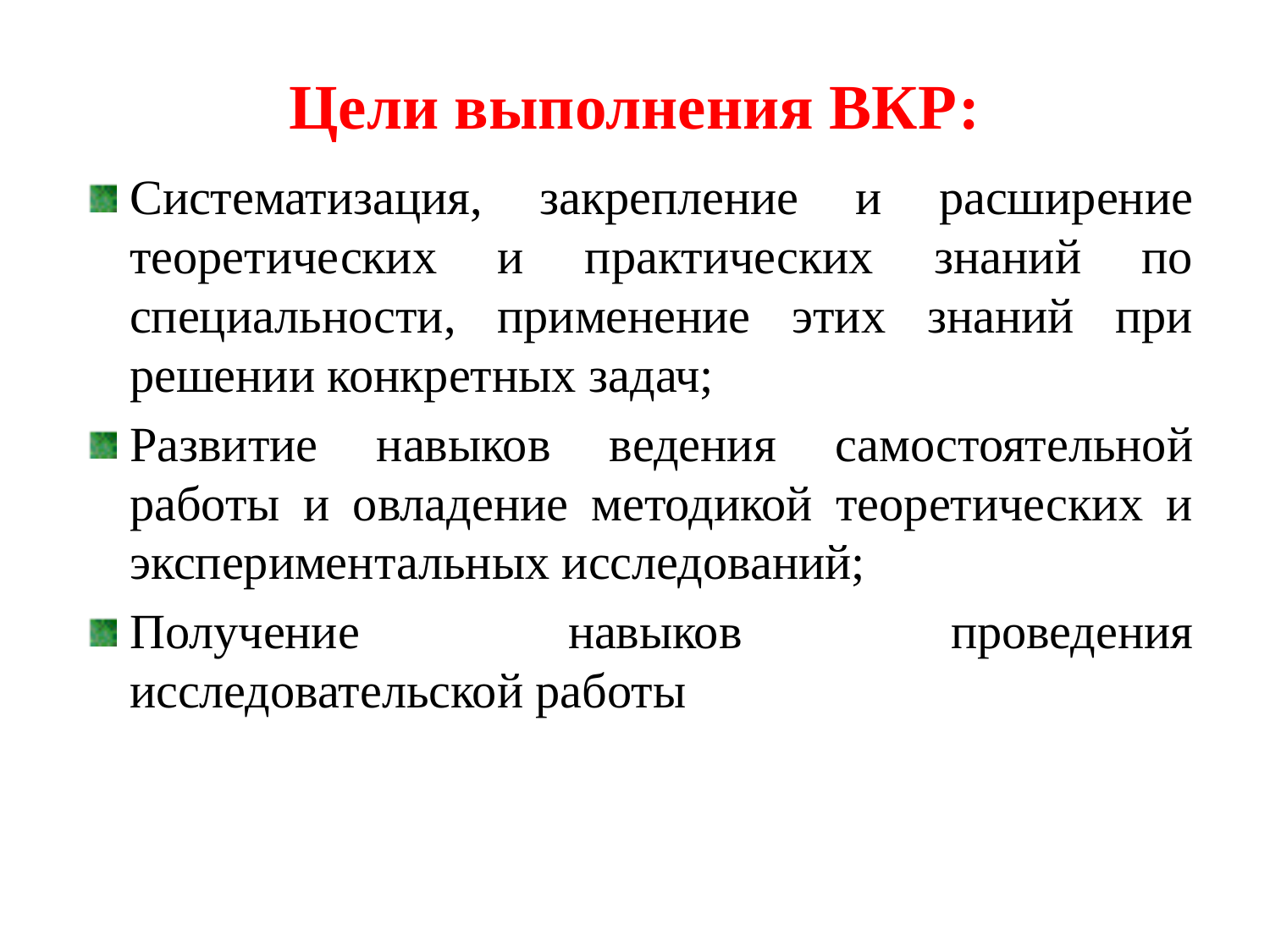

# Цели выполнения ВКР:
Систематизация, закрепление и расширение теоретических и практических знаний по специальности, применение этих знаний при решении конкретных задач;
Развитие навыков ведения самостоятельной работы и овладение методикой теоретических и экспериментальных исследований;
Получение навыков проведения исследовательской работы